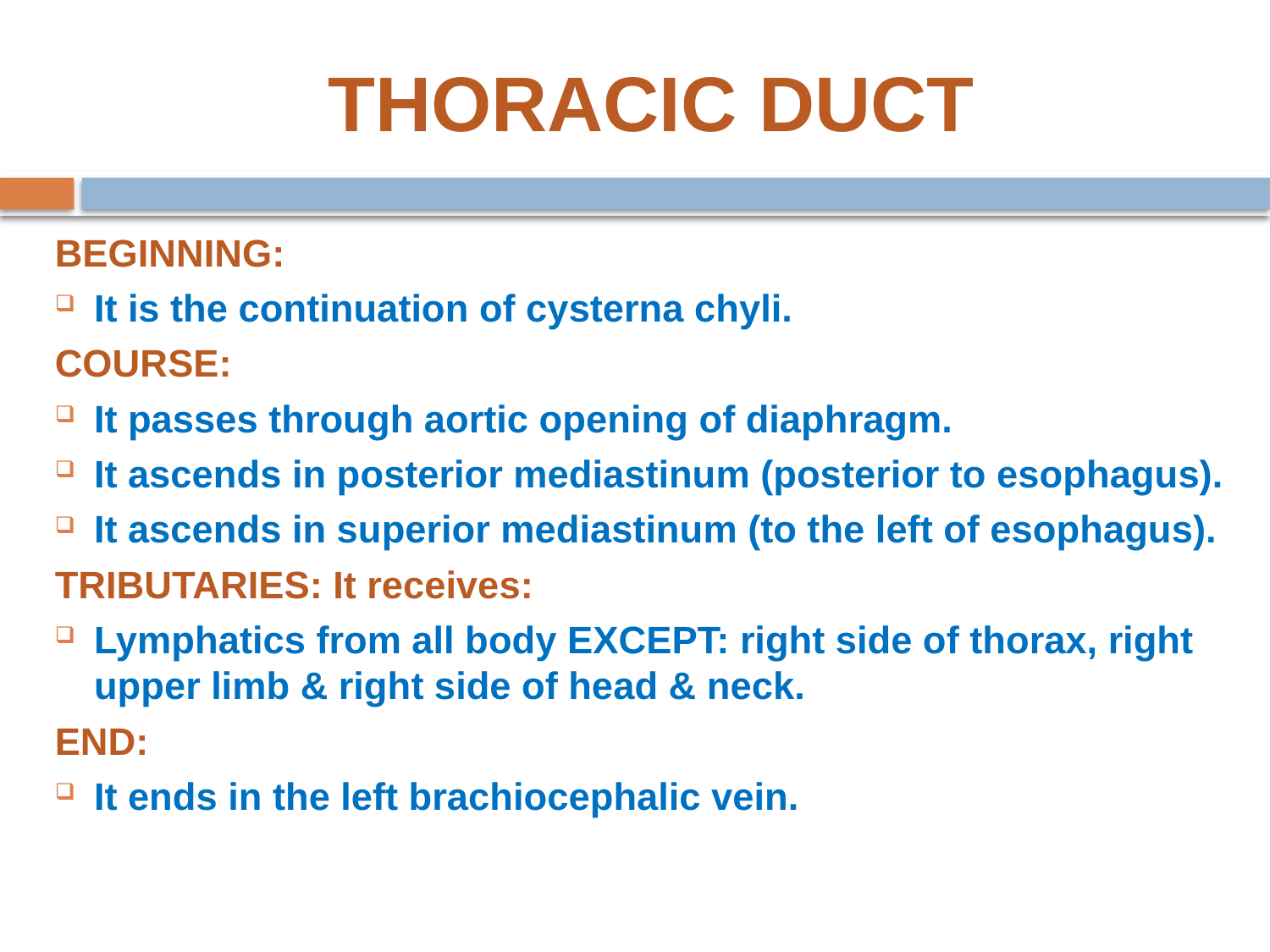

# THORACIC DUCT
BEGINNING:
It is the continuation of cysterna chyli.
COURSE:
It passes through aortic opening of diaphragm.
It ascends in posterior mediastinum (posterior to esophagus).
It ascends in superior mediastinum (to the left of esophagus).
TRIBUTARIES: It receives:
Lymphatics from all body EXCEPT: right side of thorax, right upper limb & right side of head & neck.
END:
It ends in the left brachiocephalic vein.